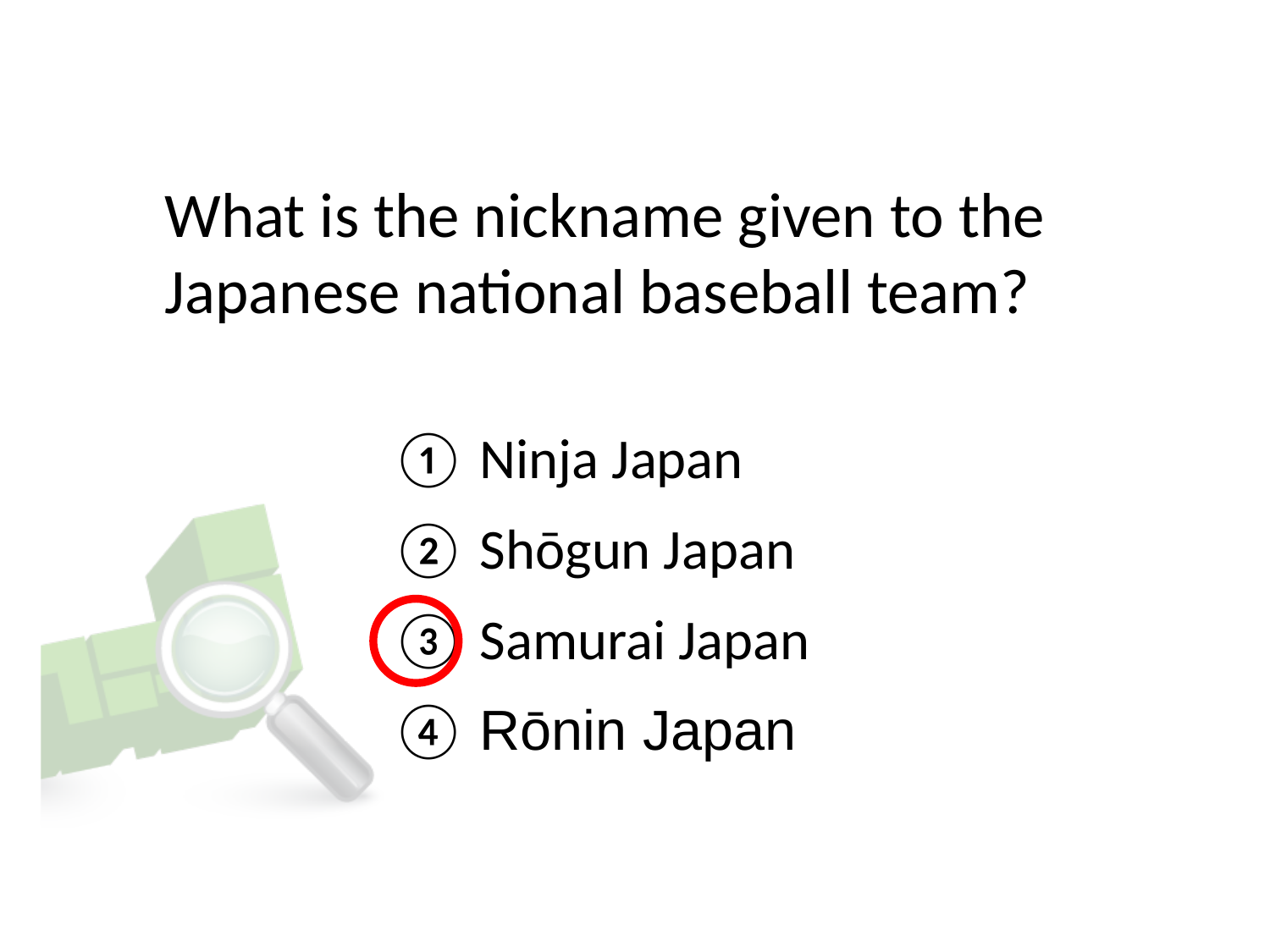

# What is the nickname given to the Japanese national baseball team?
① Ninja Japan
② Shōgun Japan
③ Samurai Japan
④ Rōnin Japan